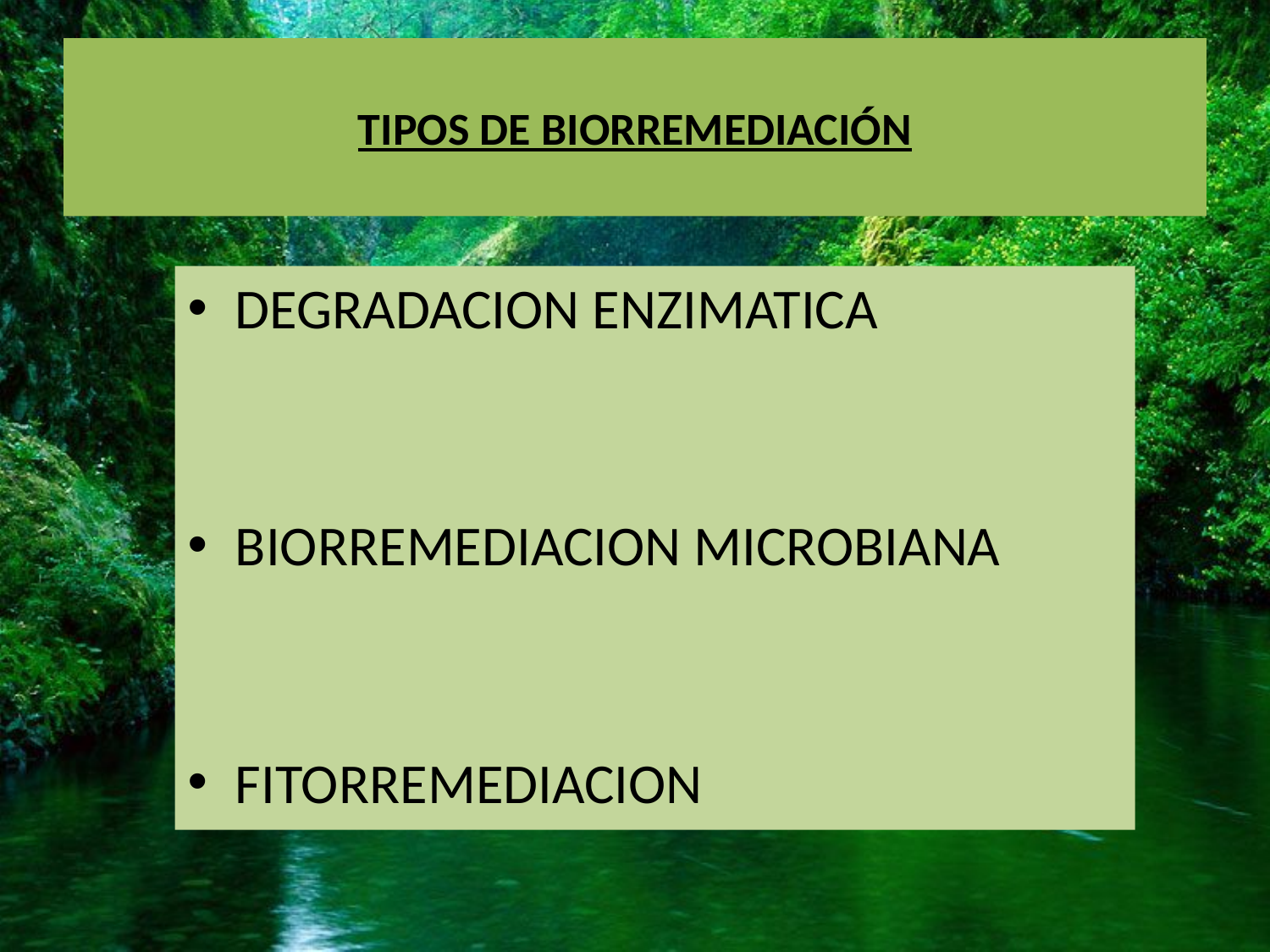

# TIPOS DE BIORREMEDIACIÓN
DEGRADACION ENZIMATICA

BIORREMEDIACION MICROBIANA

FITORREMEDIACION